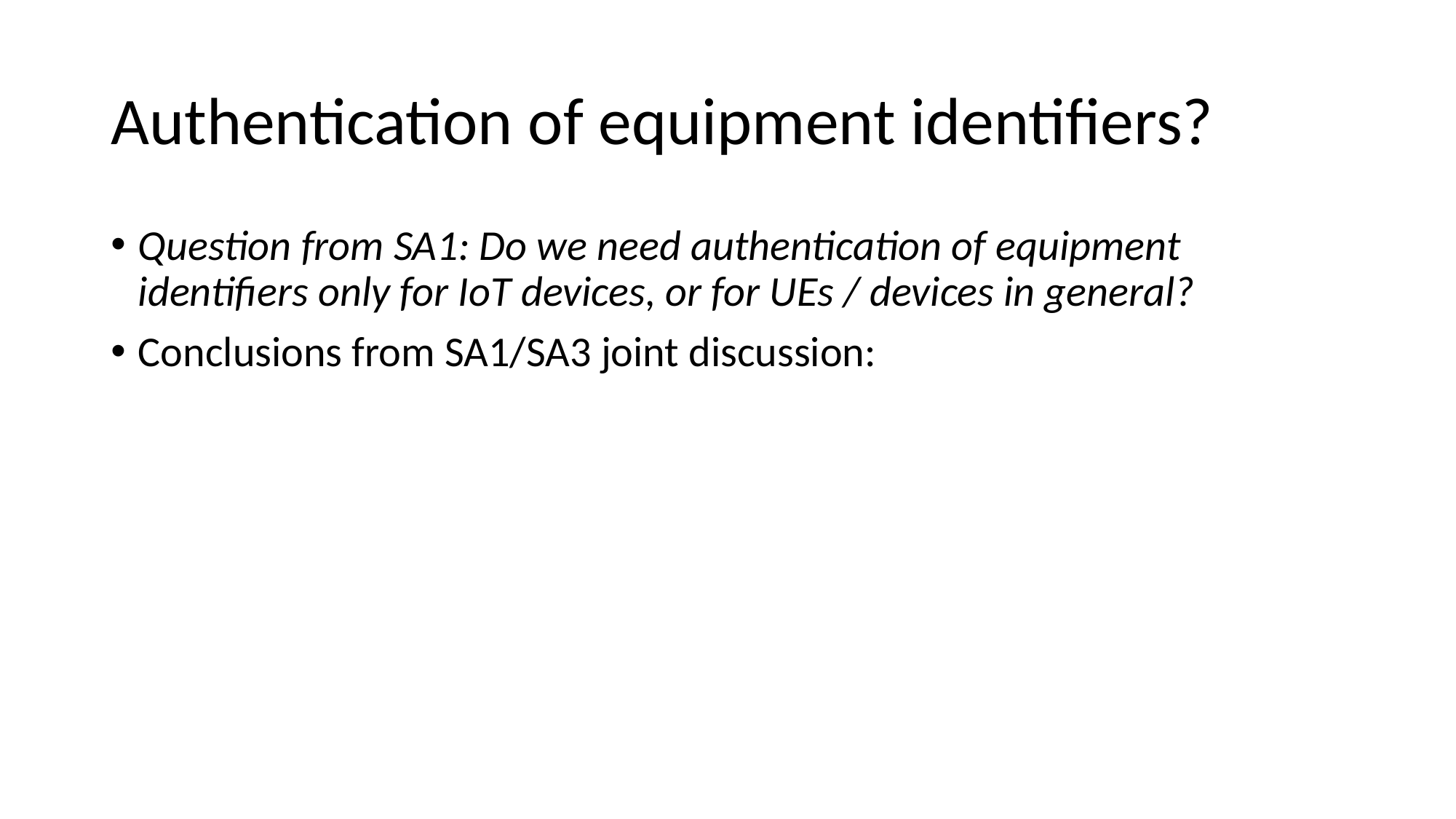

# Authentication of equipment identifiers?
Question from SA1: Do we need authentication of equipment identifiers only for IoT devices, or for UEs / devices in general?
Conclusions from SA1/SA3 joint discussion: